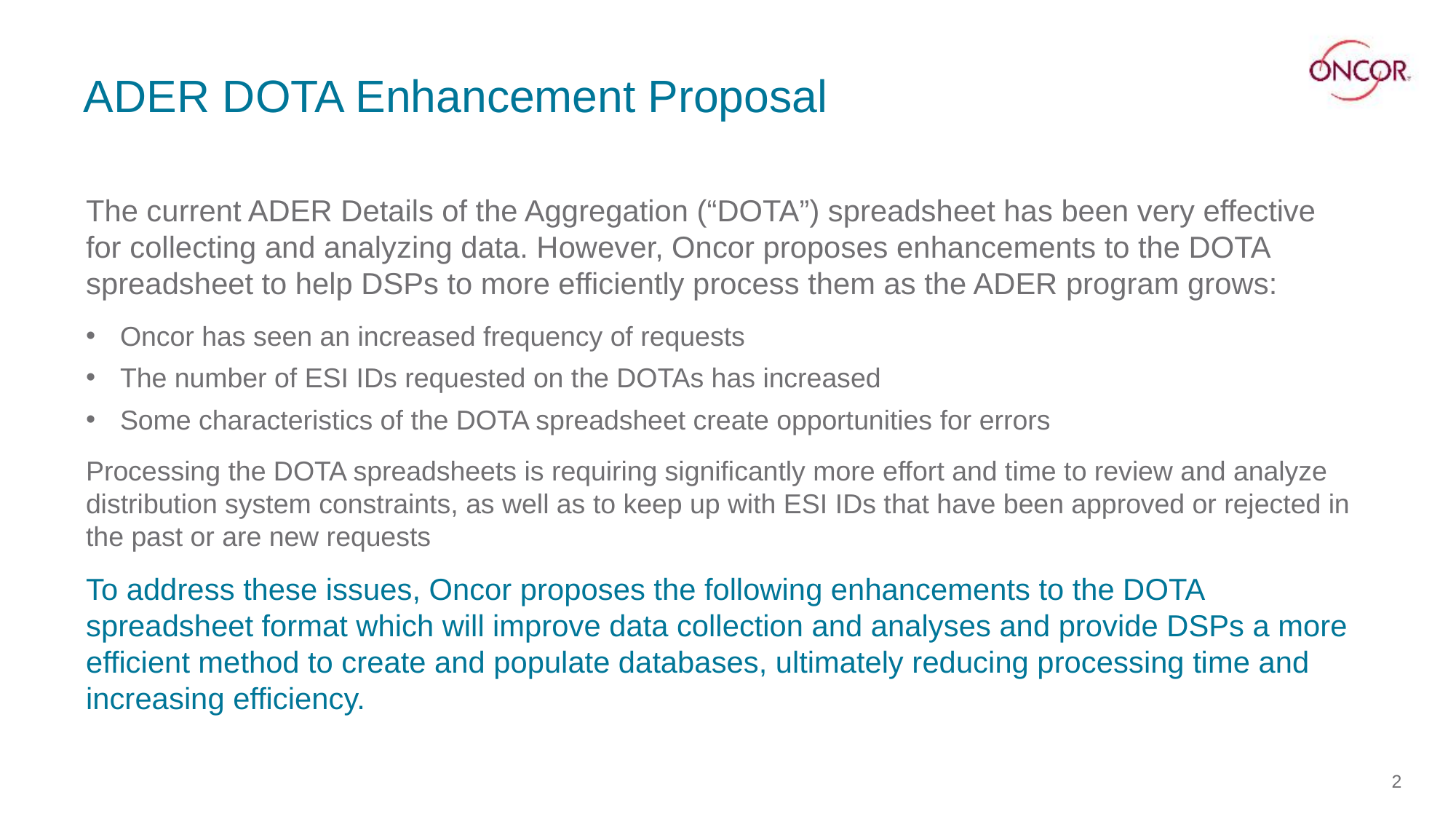

# ADER DOTA Enhancement Proposal
The current ADER Details of the Aggregation (“DOTA”) spreadsheet has been very effective for collecting and analyzing data. However, Oncor proposes enhancements to the DOTA spreadsheet to help DSPs to more efficiently process them as the ADER program grows:
Oncor has seen an increased frequency of requests
The number of ESI IDs requested on the DOTAs has increased
Some characteristics of the DOTA spreadsheet create opportunities for errors
Processing the DOTA spreadsheets is requiring significantly more effort and time to review and analyze distribution system constraints, as well as to keep up with ESI IDs that have been approved or rejected in the past or are new requests
To address these issues, Oncor proposes the following enhancements to the DOTA spreadsheet format which will improve data collection and analyses and provide DSPs a more efficient method to create and populate databases, ultimately reducing processing time and increasing efficiency.

2